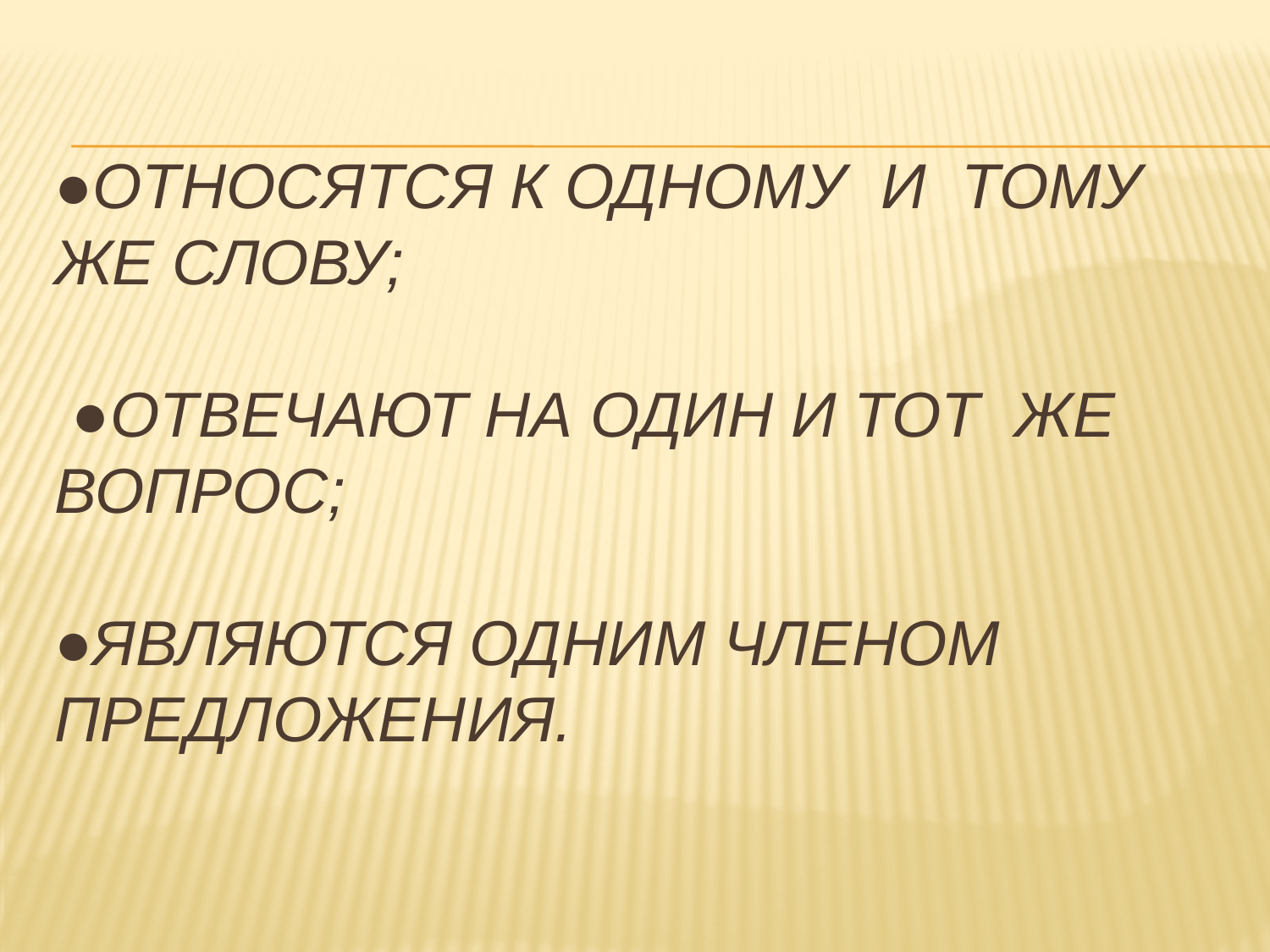

# ●Относятся к одному  и  тому  же слову; ●отвечают на один и тот  же   вопрос; ●являются одним членом предложения.